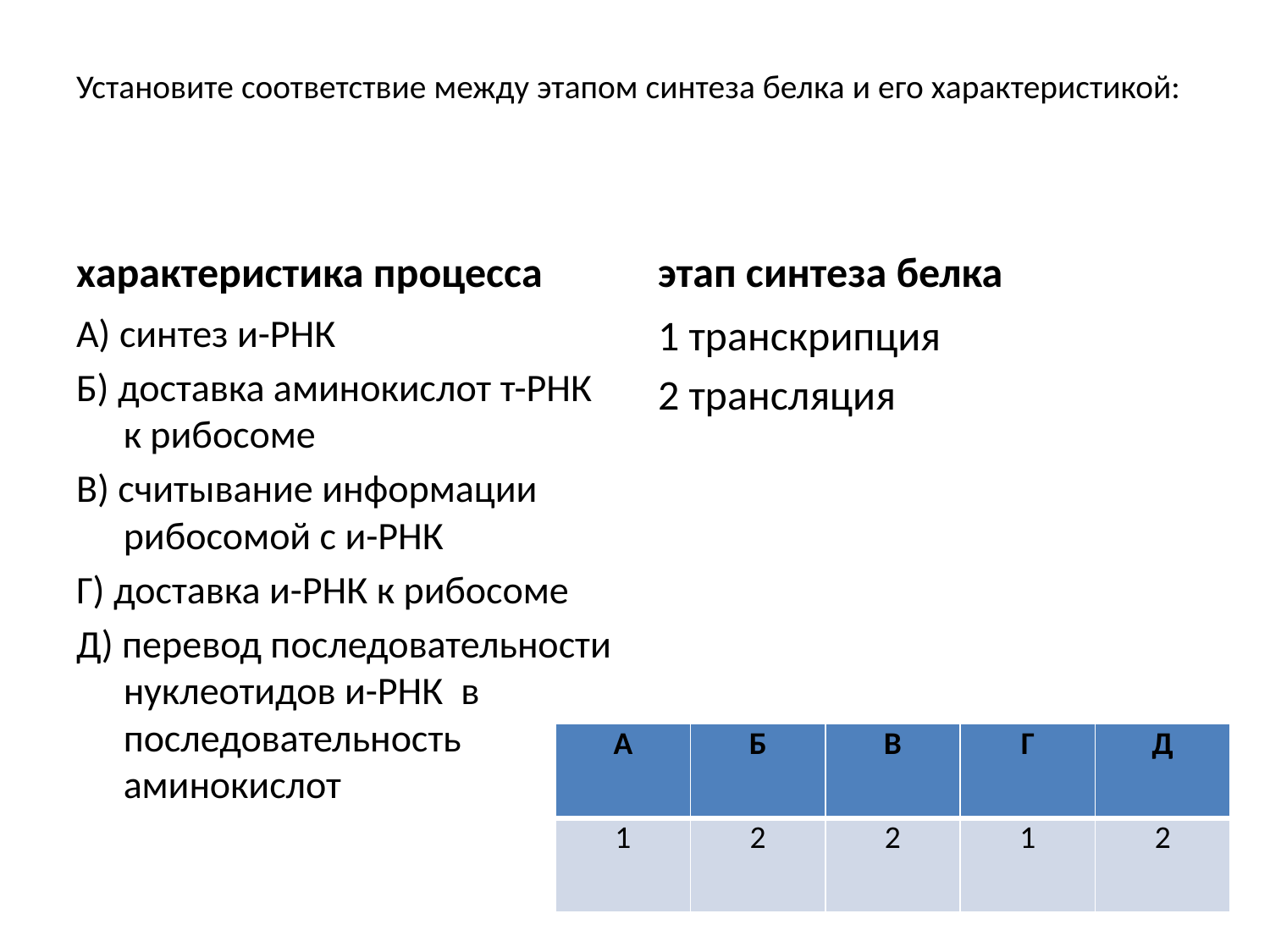

# Установите соответствие между этапом синтеза белка и его характеристикой:
характеристика процесса
этап синтеза белка
А) синтез и-РНК
Б) доставка аминокислот т-РНК к рибосоме
В) считывание информации рибосомой с и-РНК
Г) доставка и-РНК к рибосоме
Д) перевод последовательности нуклеотидов и-РНК  в последовательность аминокислот
1 транскрипция
2 трансляция

| А | Б | В | Г | Д |
| --- | --- | --- | --- | --- |
| 1 | 2 | 2 | 1 | 2 |